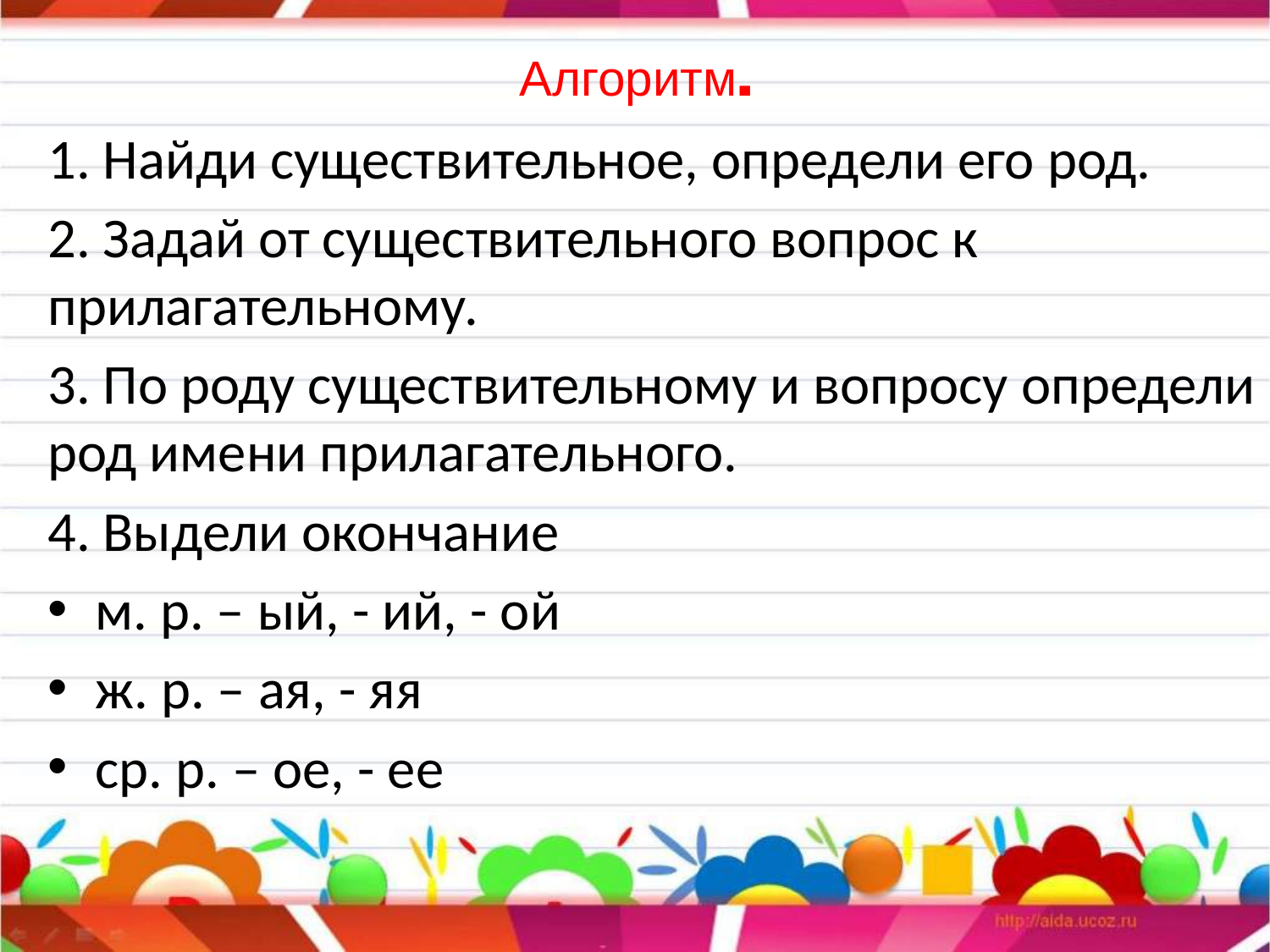

# Алгоритм.
1. Найди существительное, определи его род.
2. Задай от существительного вопрос к прилагательному.
3. По роду существительному и вопросу определи род имени прилагательного.
4. Выдели окончание
м. р. – ый, - ий, - ой
ж. р. – ая, - яя
ср. р. – ое, - ее